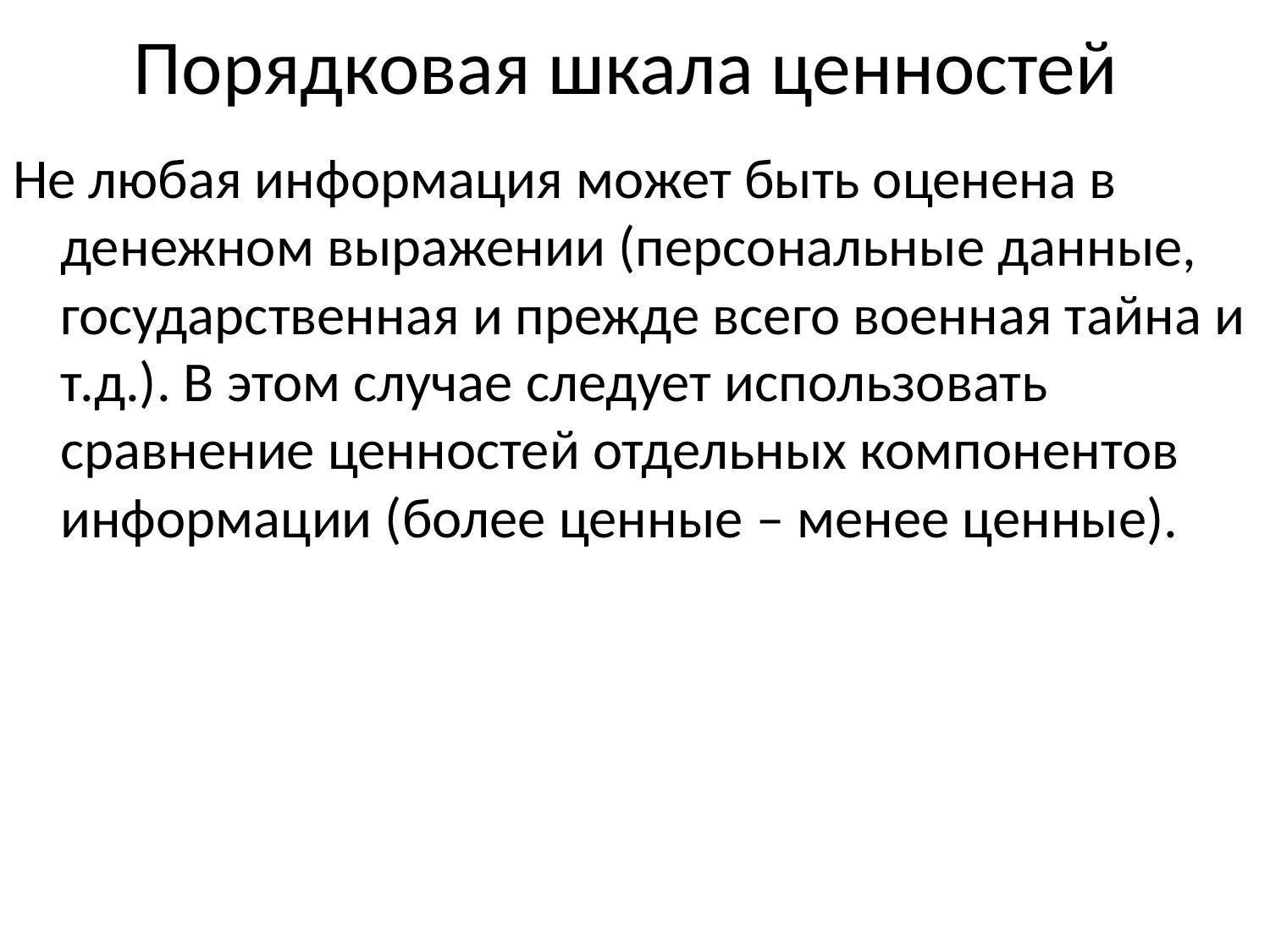

# Порядковая шкала ценностей
Не любая информация может быть оценена в денежном выражении (персональные данные, государственная и прежде всего военная тайна и т.д.). В этом случае следует использовать сравнение ценностей отдельных компонентов информации (более ценные – менее ценные).